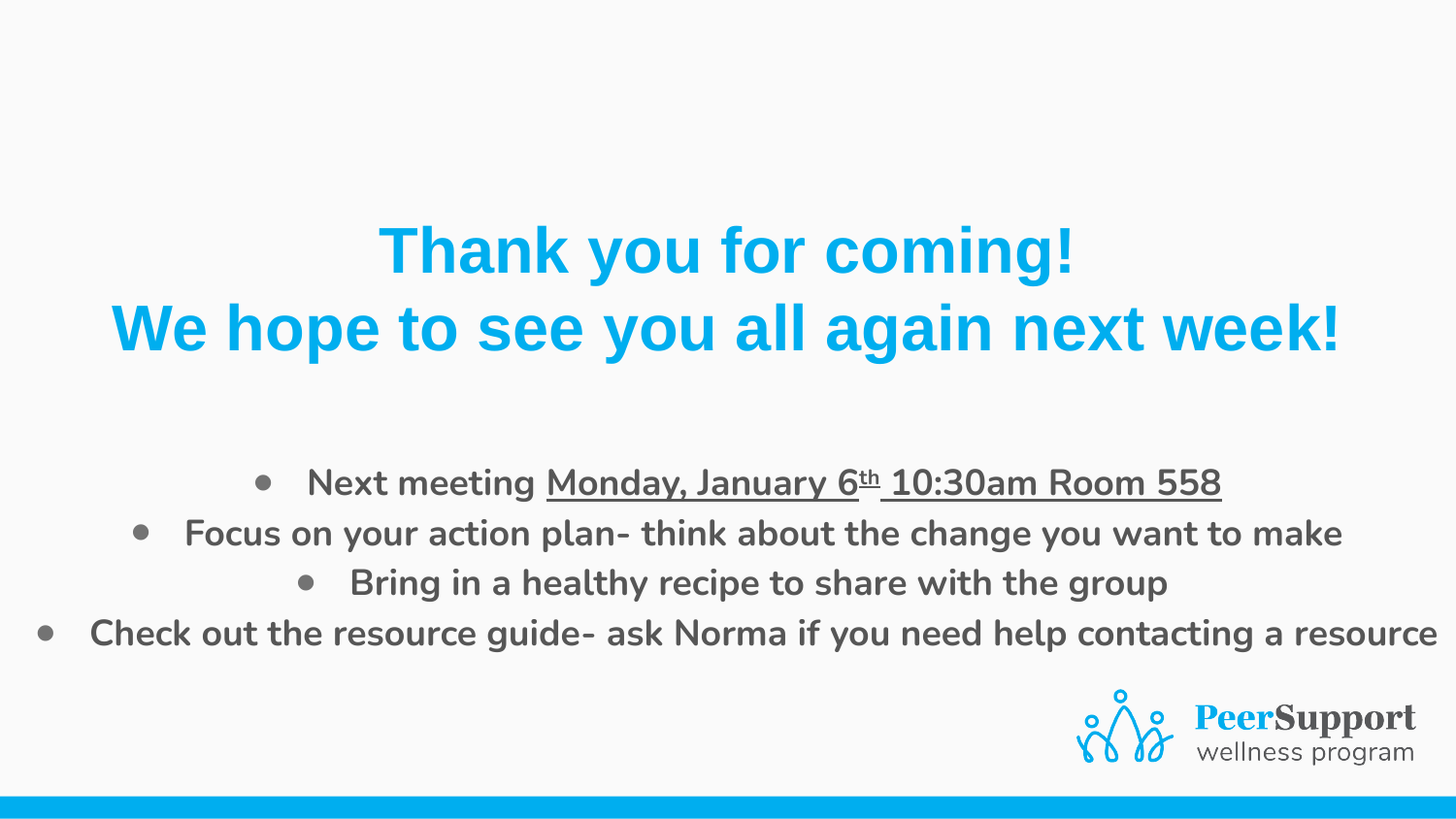

# Thank you for coming! We hope to see you all again next week!
Next meeting Monday, January 6th 10:30am Room 558
Focus on your action plan- think about the change you want to make
Bring in a healthy recipe to share with the group
Check out the resource guide- ask Norma if you need help contacting a resource